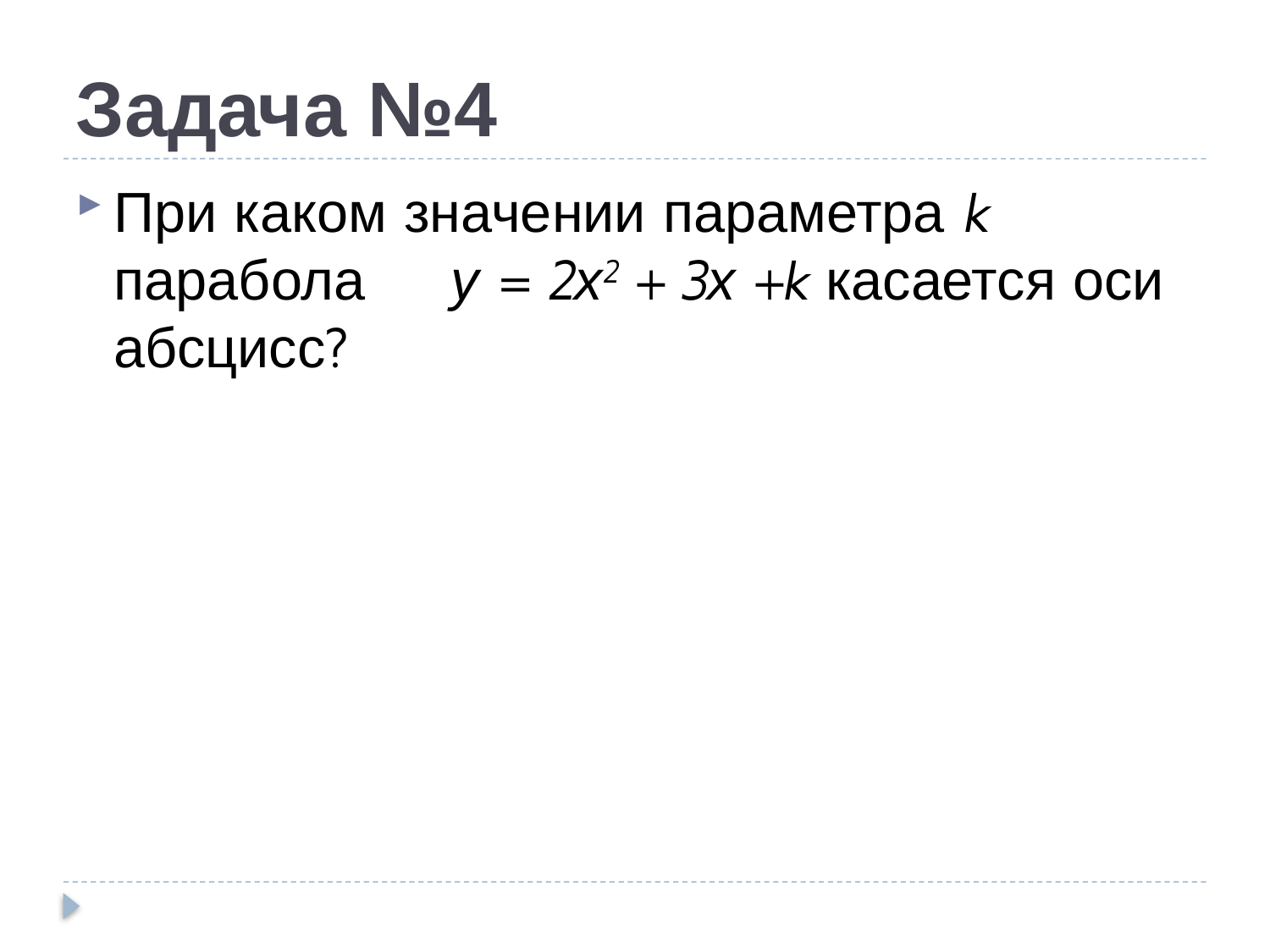

# Задача №4
При каком значении параметра k парабола     у = 2х2 + 3х +k касается оси абсцисс?